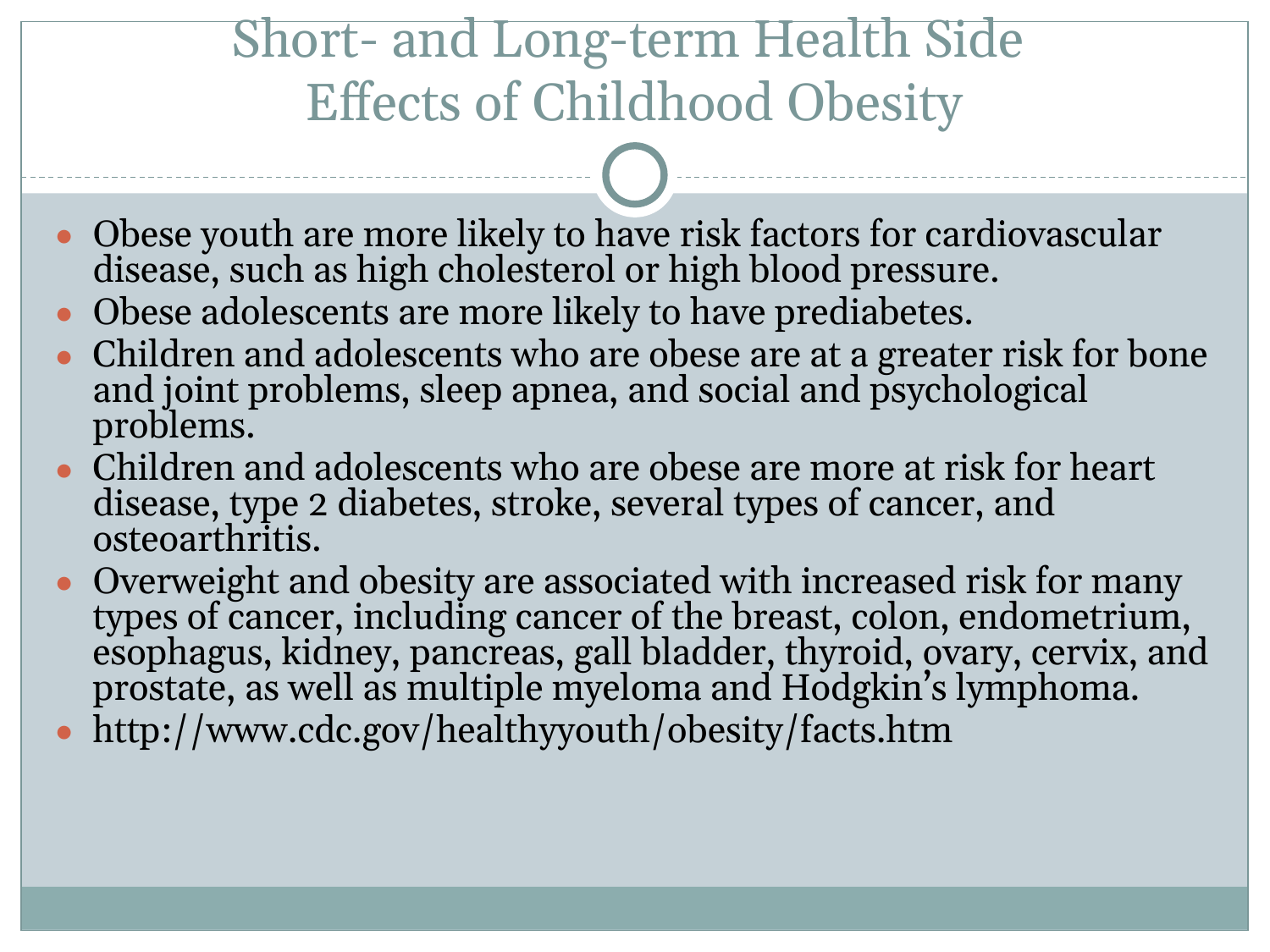

# Short- and Long-term Health Side Effects of Childhood Obesity
Obese youth are more likely to have risk factors for cardiovascular disease, such as high cholesterol or high blood pressure.
Obese adolescents are more likely to have prediabetes.
Children and adolescents who are obese are at a greater risk for bone and joint problems, sleep apnea, and social and psychological problems.
Children and adolescents who are obese are more at risk for heart disease, type 2 diabetes, stroke, several types of cancer, and osteoarthritis.
Overweight and obesity are associated with increased risk for many types of cancer, including cancer of the breast, colon, endometrium, esophagus, kidney, pancreas, gall bladder, thyroid, ovary, cervix, and prostate, as well as multiple myeloma and Hodgkin’s lymphoma.
http://www.cdc.gov/healthyyouth/obesity/facts.htm